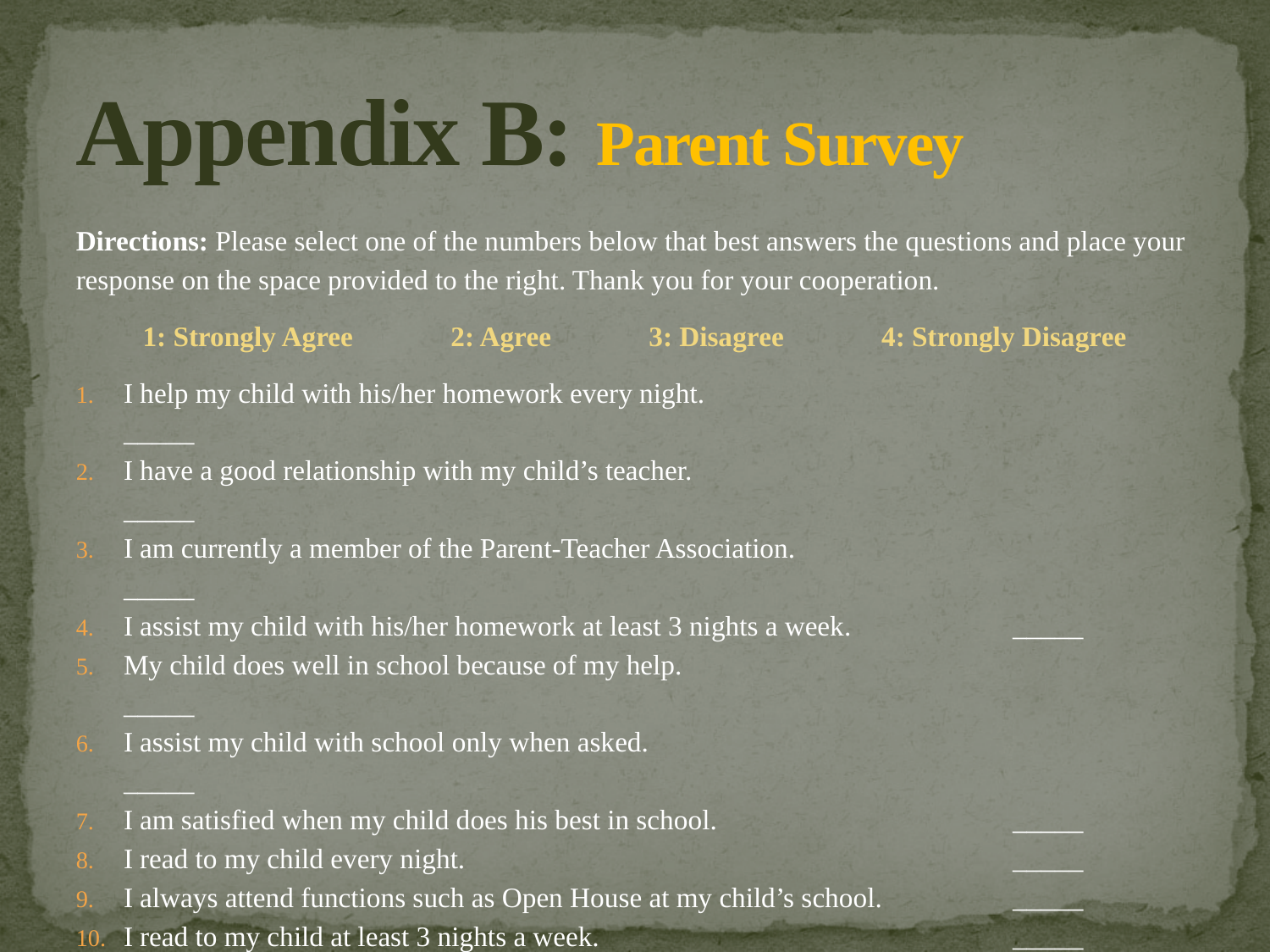

# Appendix B: Parent Survey
Directions: Please select one of the numbers below that best answers the questions and place your response on the space provided to the right. Thank you for your cooperation.
1: Strongly Agree              2: Agree              3: Disagree              4: Strongly Disagree
I help my child with his/her homework every night.				_____
I have a good relationship with my child’s teacher.				_____
I am currently a member of the Parent-Teacher Association.			_____
I assist my child with his/her homework at least 3 nights a week.		_____
My child does well in school because of my help.				_____
I assist my child with school only when asked.				_____
I am satisfied when my child does his best in school.			_____
I read to my child every night.					_____
I always attend functions such as Open House at my child’s school.		_____
I read to my child at least 3 nights a week.				_____